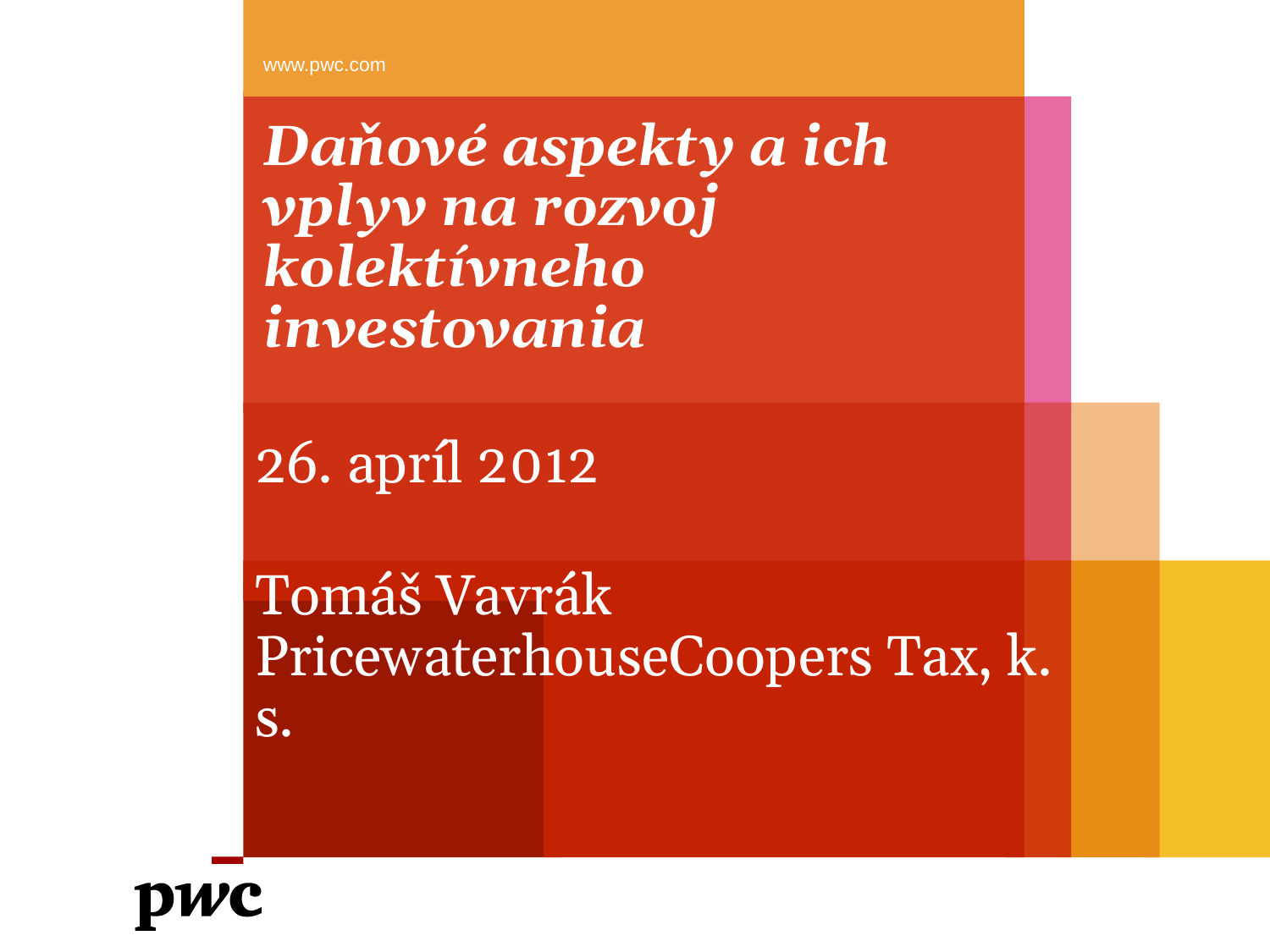

www.pwc.com
# Daňové aspekty a ich vplyv na rozvoj kolektívneho investovania

26. apríl 2012
Tomáš Vavrák
PricewaterhouseCoopers Tax, k. s.